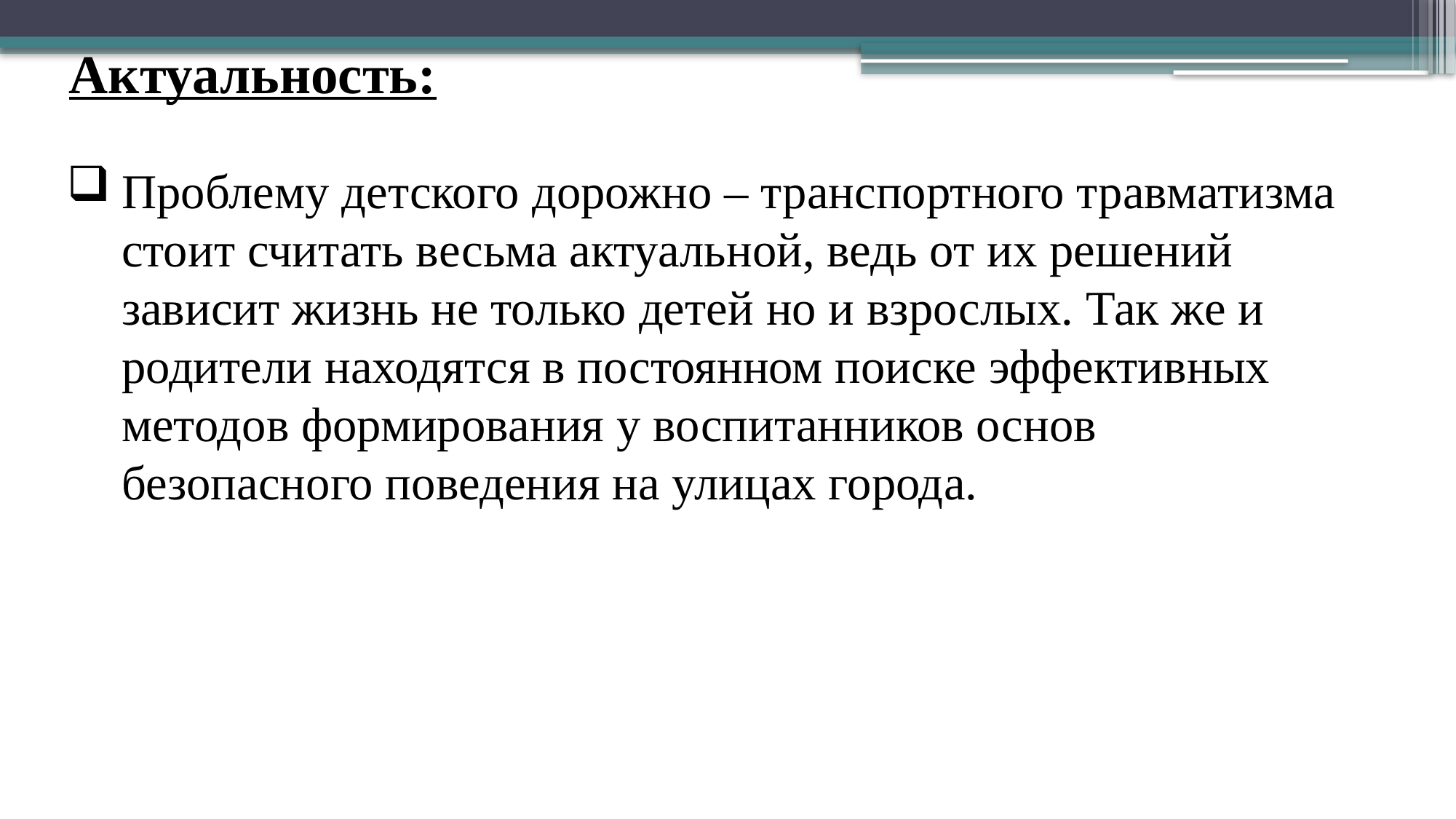

Актуальность:
Проблему детского дорожно – транспортного травматизма стоит считать весьма актуальной, ведь от их решений зависит жизнь не только детей но и взрослых. Так же и родители находятся в постоянном поиске эффективных методов формирования у воспитанников основ безопасного поведения на улицах города.